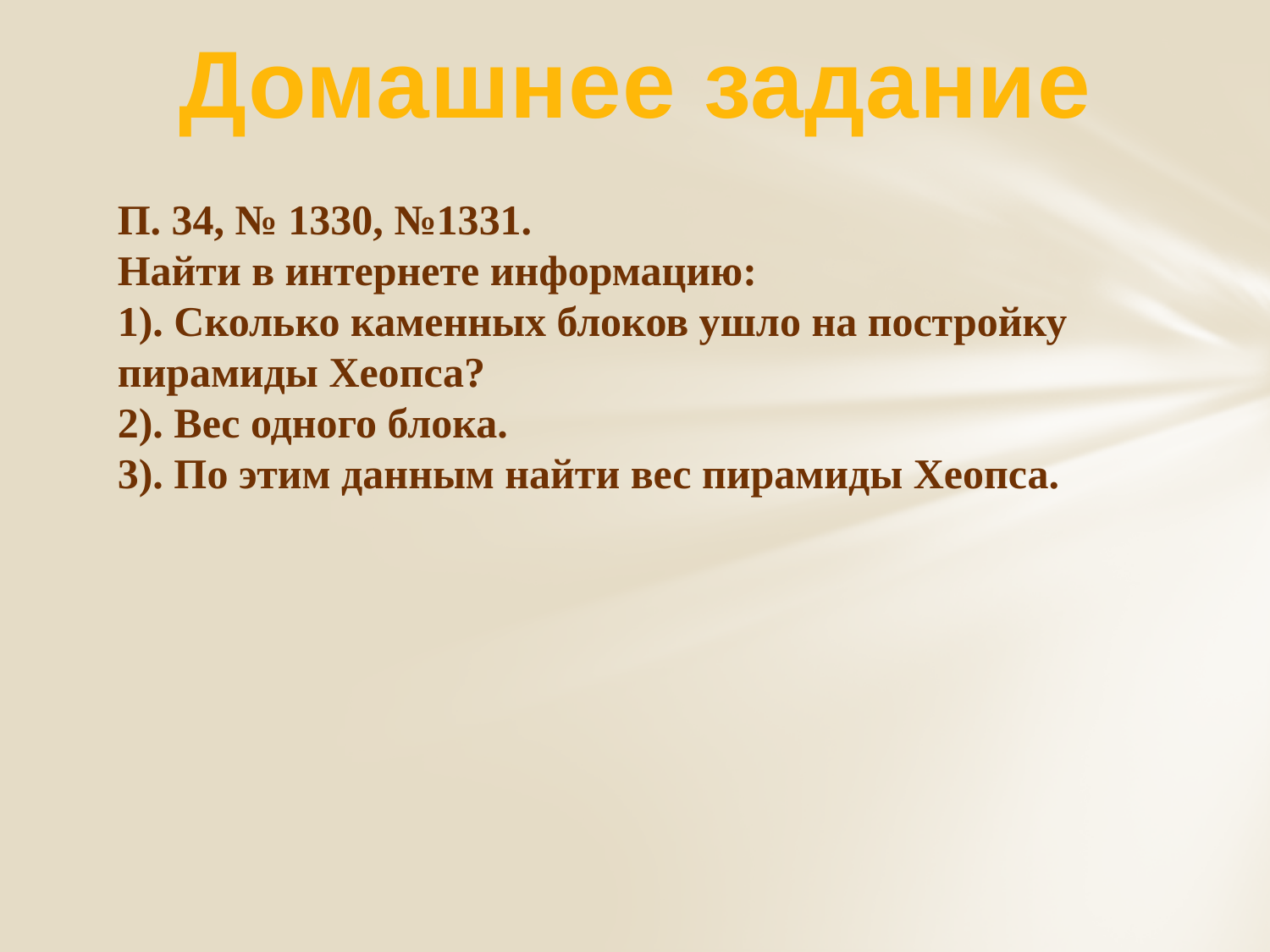

Домашнее задание
П. 34, № 1330, №1331.
Найти в интернете информацию:
1). Сколько каменных блоков ушло на постройку пирамиды Хеопса?
2). Вес одного блока.
3). По этим данным найти вес пирамиды Хеопса.